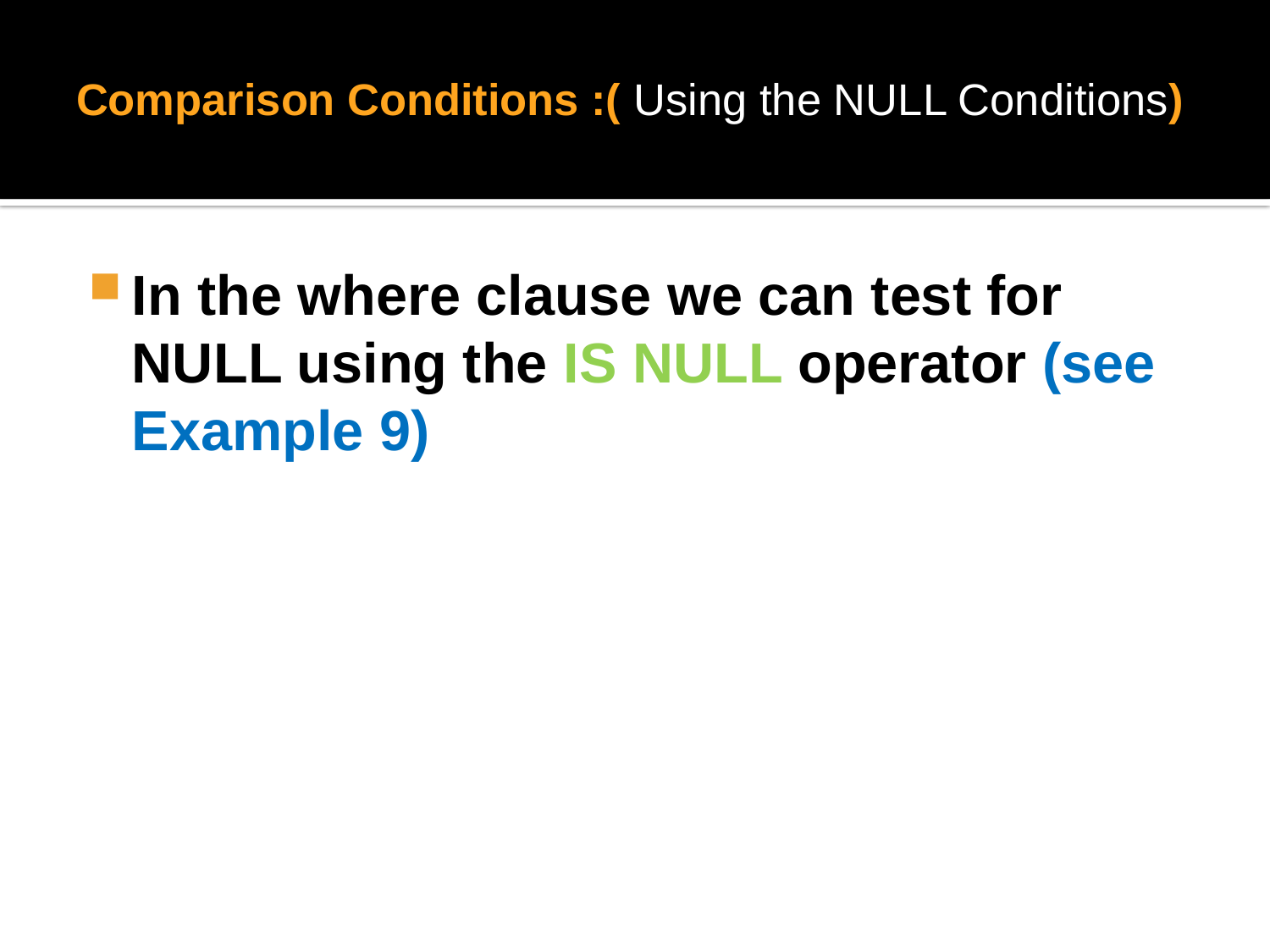

# Comparison Conditions :( Using the NULL Conditions)
In the where clause we can test for NULL using the IS NULL operator (see Example 9)